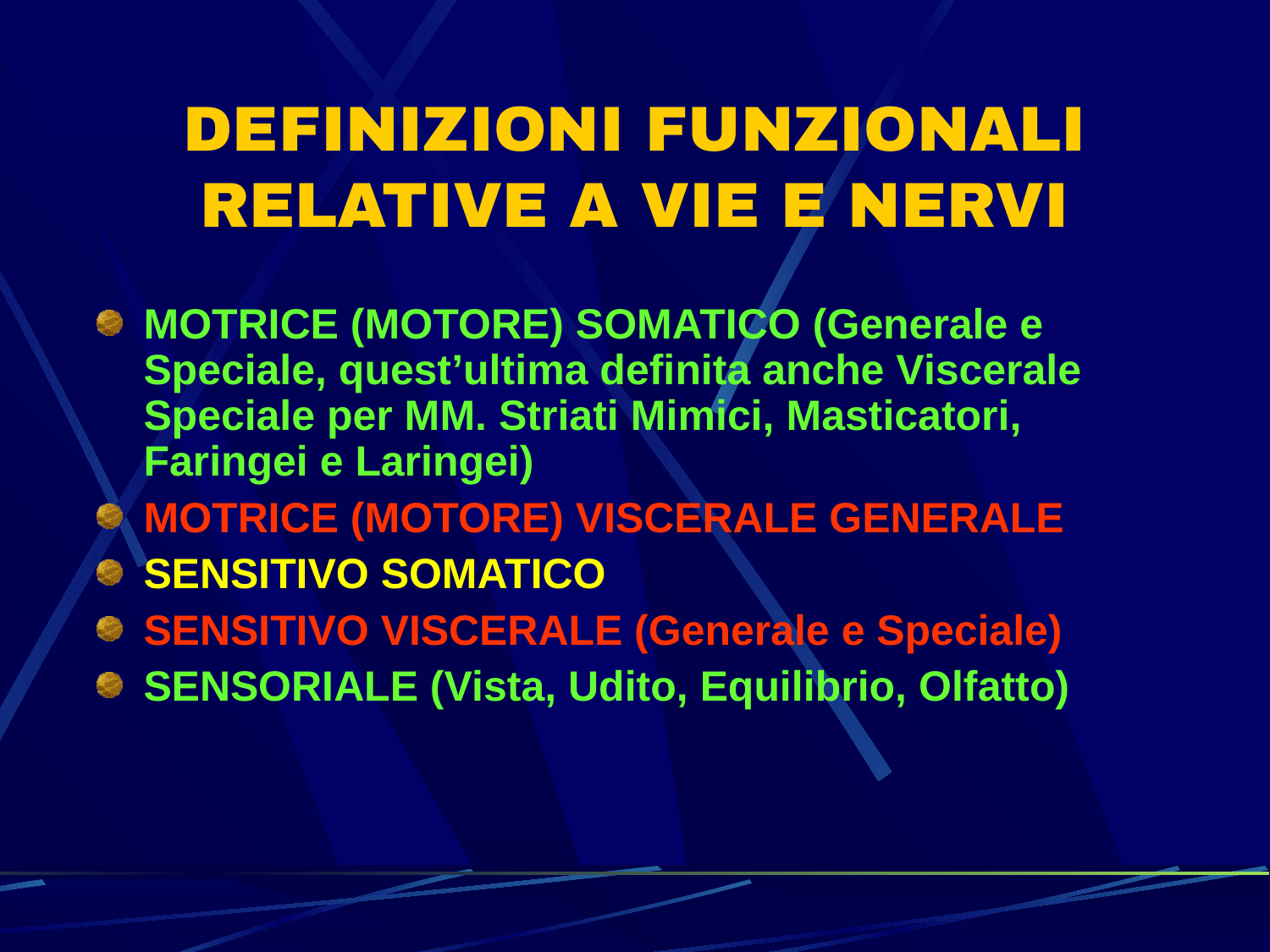

DEFINIZIONI FUNZIONALI RELATIVE A VIE E NERVI
MOTRICE (MOTORE) SOMATICO (Generale e Speciale, quest’ultima definita anche Viscerale Speciale per MM. Striati Mimici, Masticatori, Faringei e Laringei)
MOTRICE (MOTORE) VISCERALE GENERALE
SENSITIVO SOMATICO
SENSITIVO VISCERALE (Generale e Speciale)
SENSORIALE (Vista, Udito, Equilibrio, Olfatto)